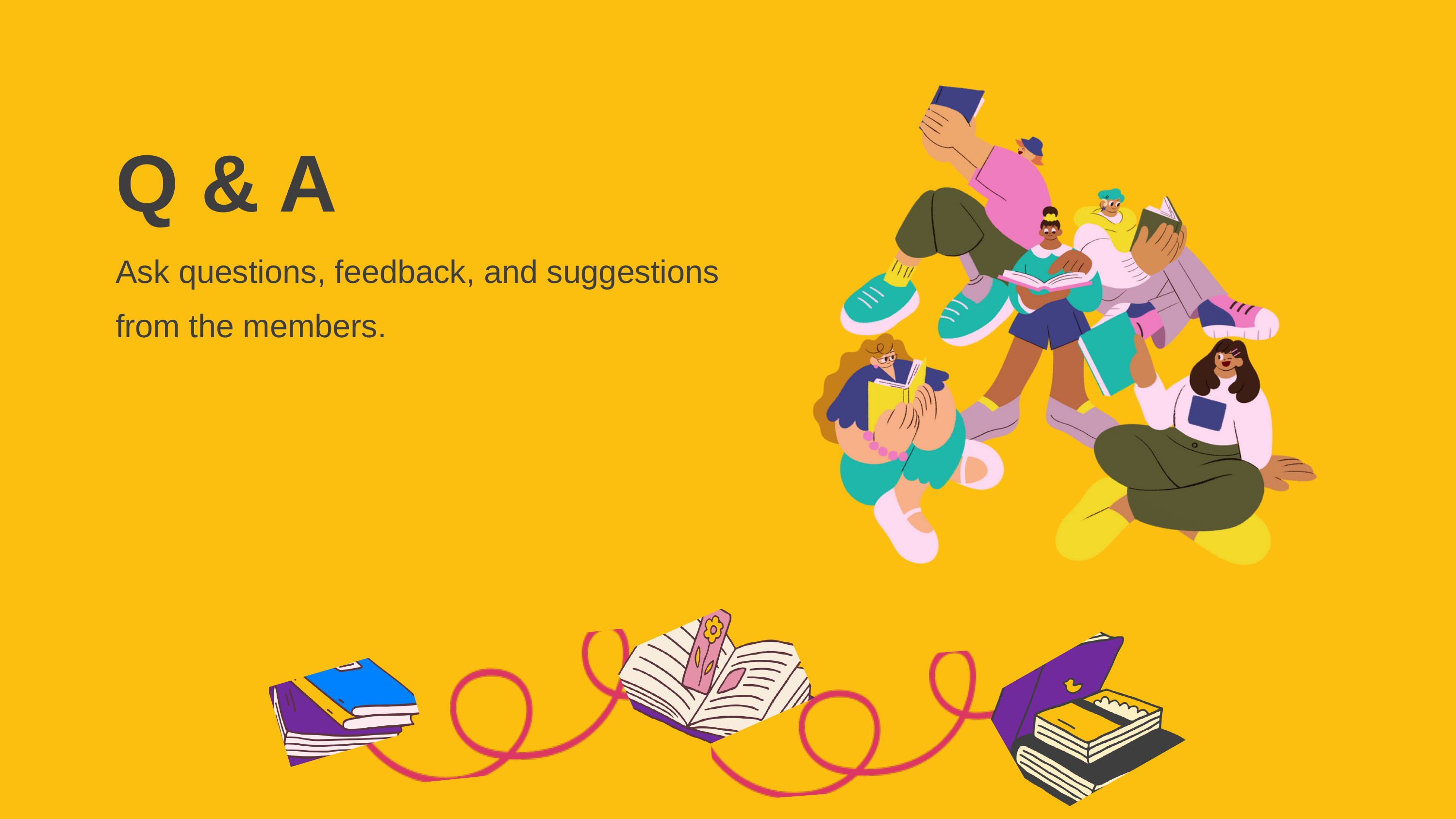

Q & A
Ask questions, feedback, and suggestions from the members.